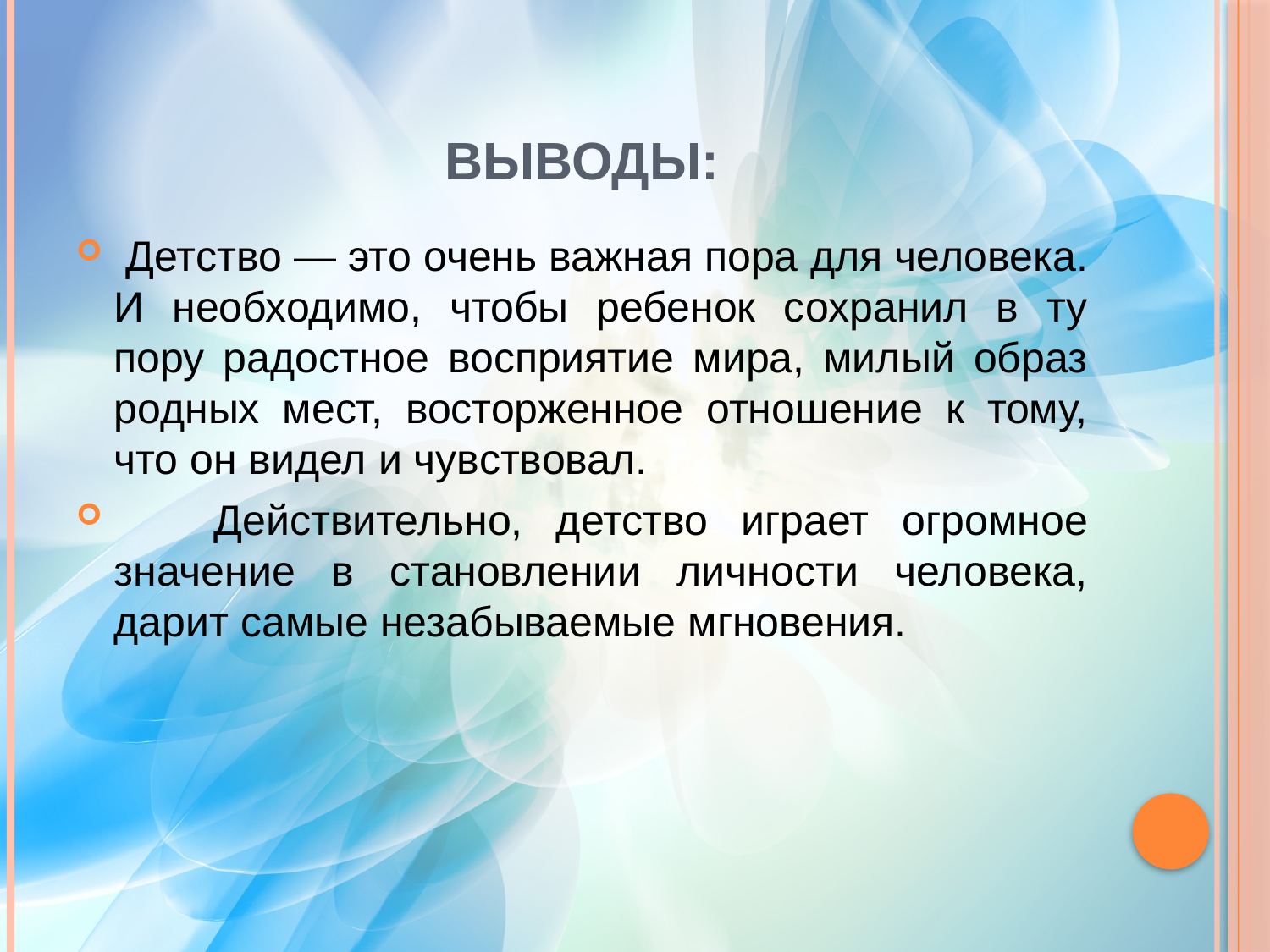

# Выводы:
 Детство — это очень важная пора для человека. И необходимо, чтобы ребенок сохранил в ту пору радостное восприятие мира, милый образ родных мест, восторженное отношение к тому, что он видел и чувствовал.
   Действительно, детство играет огромное значение в становлении личности человека, дарит самые незабываемые мгновения.